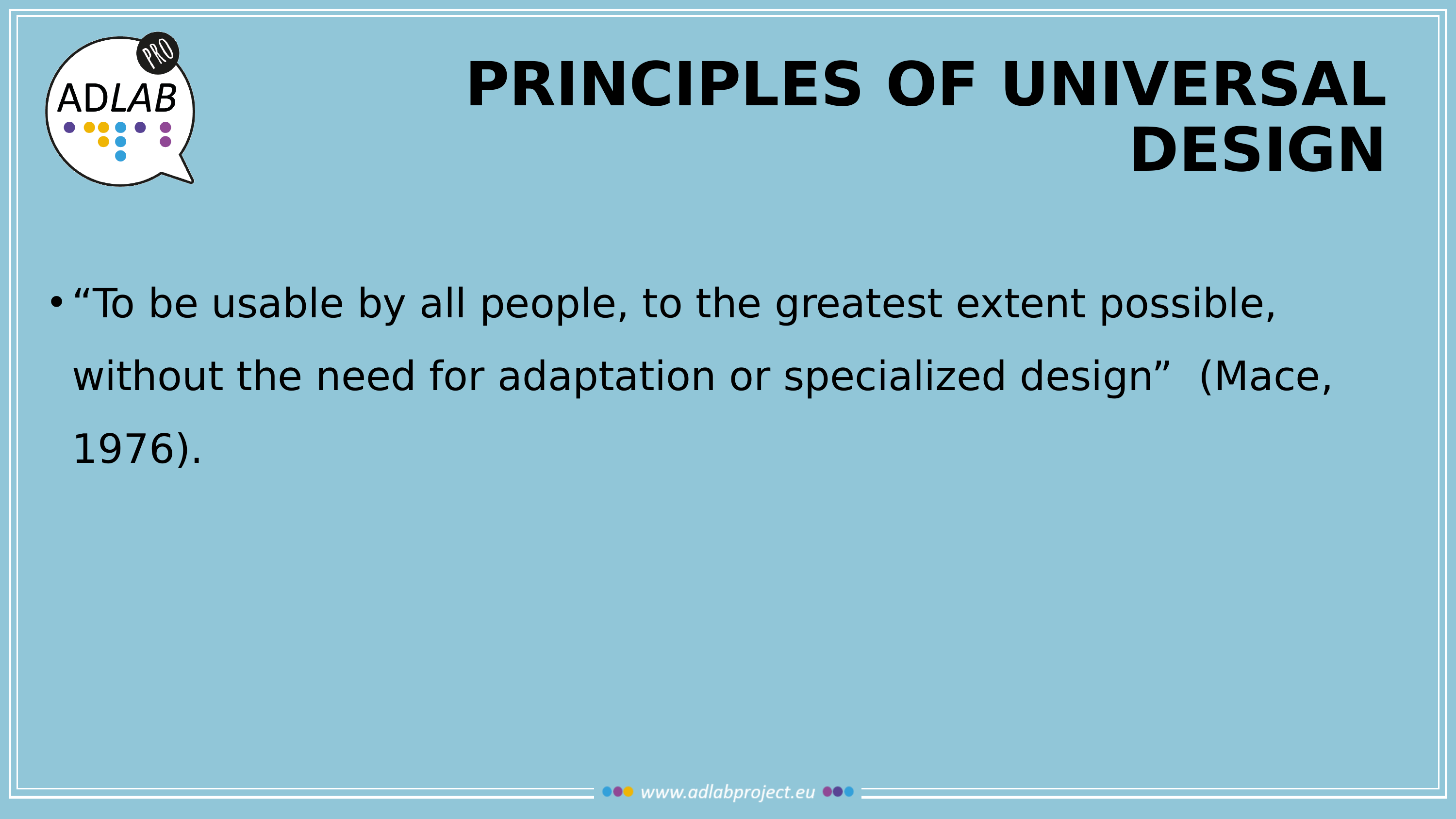

# Principles of universal design
“To be usable by all people, to the greatest extent possible, without the need for adaptation or specialized design”  (Mace, 1976).